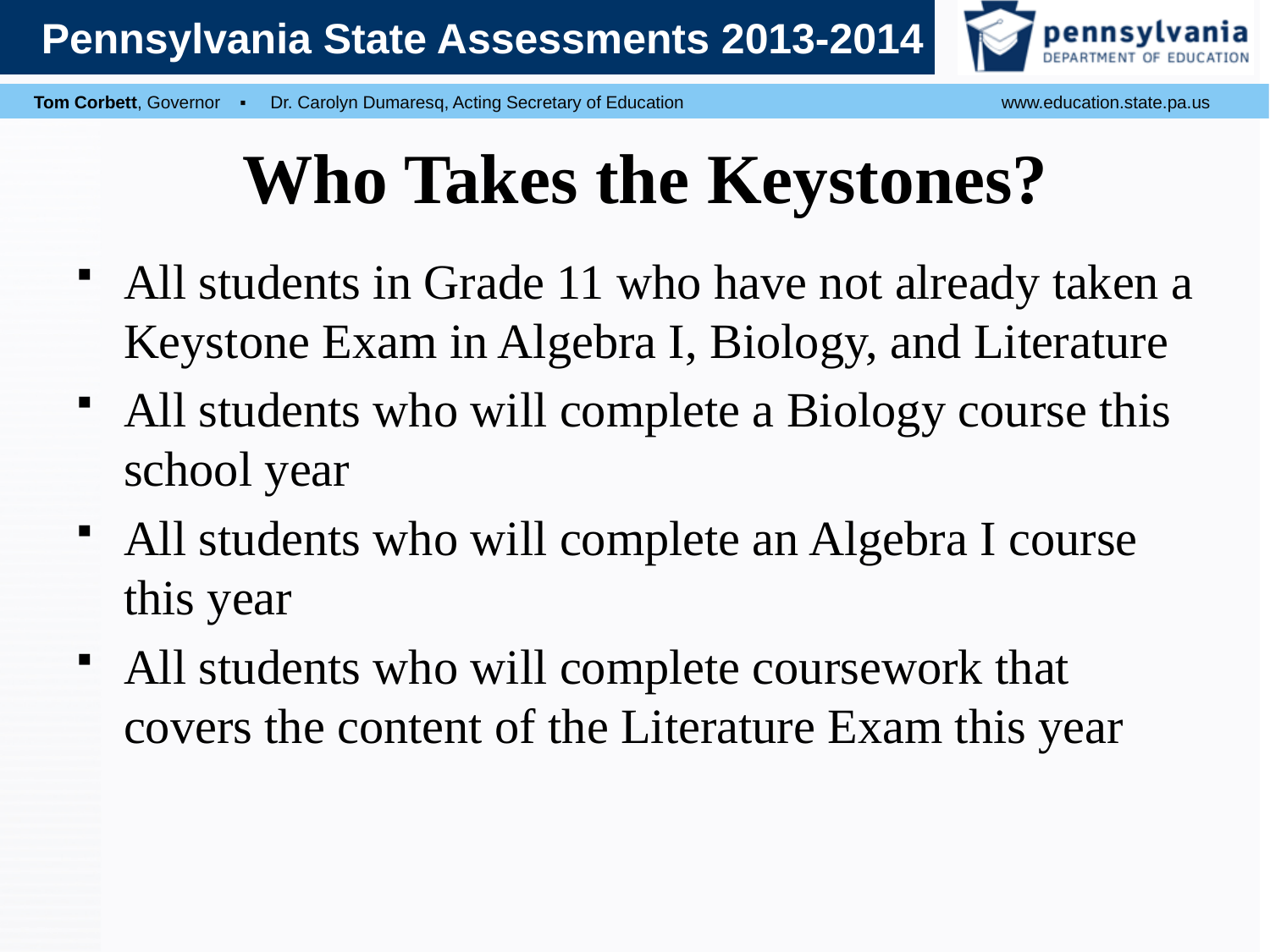

# Who Takes the Keystones?
All students in Grade 11 who have not already taken a Keystone Exam in Algebra I, Biology, and Literature
All students who will complete a Biology course this school year
All students who will complete an Algebra I course this year
All students who will complete coursework that covers the content of the Literature Exam this year